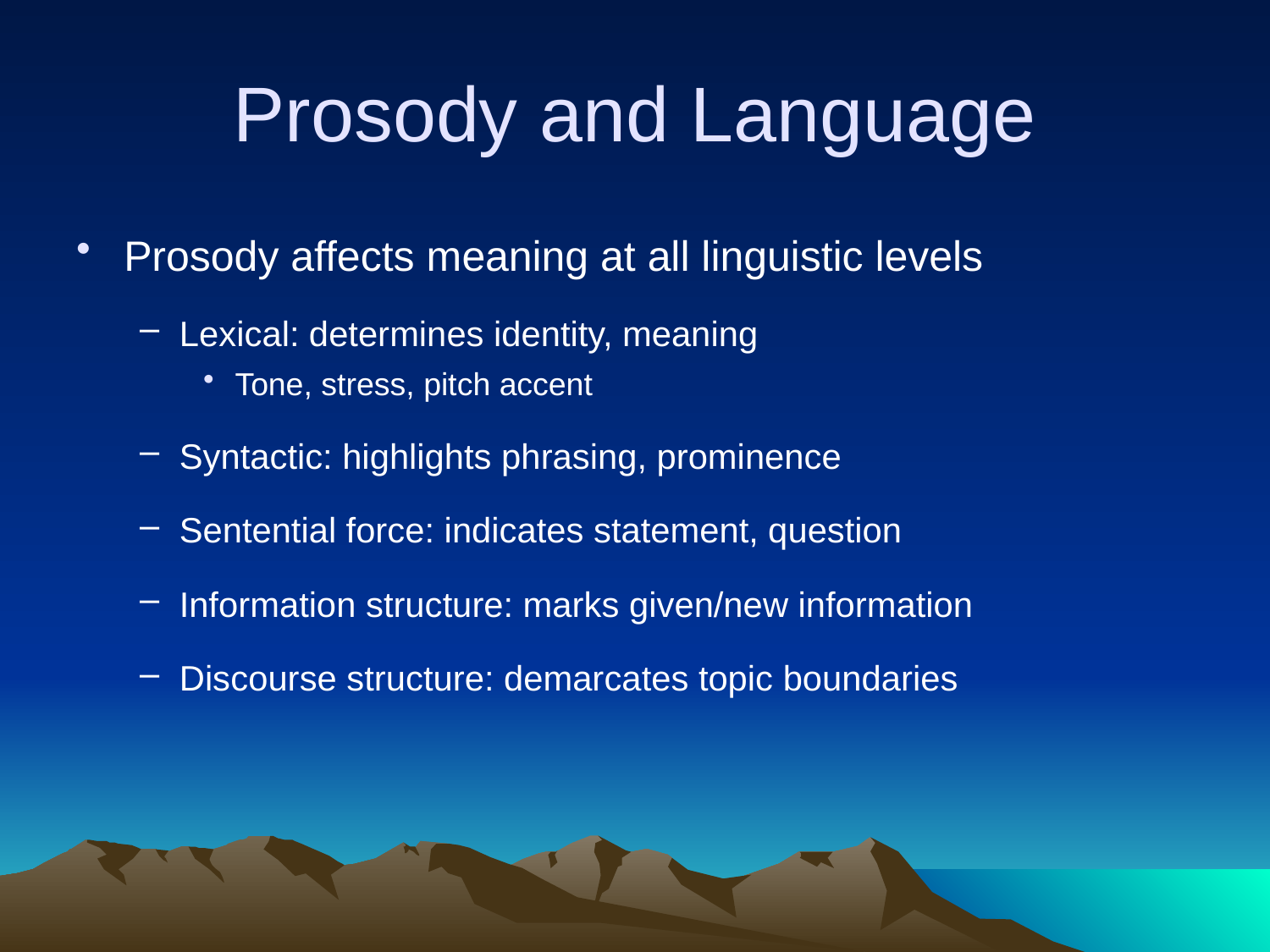

# Prosody and Language
Prosody affects meaning at all linguistic levels
Lexical: determines identity, meaning
Tone, stress, pitch accent
Syntactic: highlights phrasing, prominence
Sentential force: indicates statement, question
Information structure: marks given/new information
Discourse structure: demarcates topic boundaries